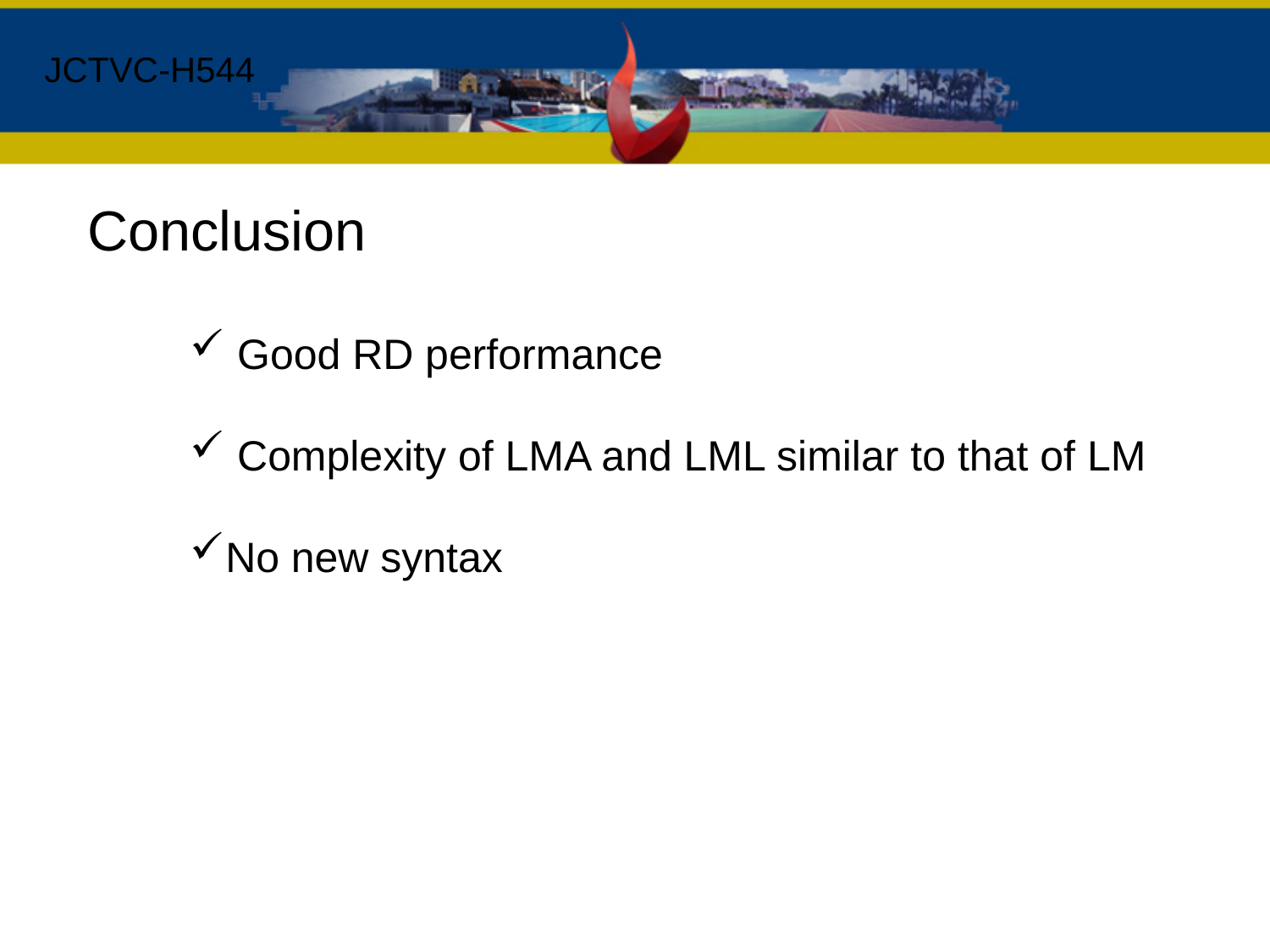

JCTVC-H544
Conclusion

 Good RD performance

 Complexity of LMA and LML similar to that of LM

No new syntax